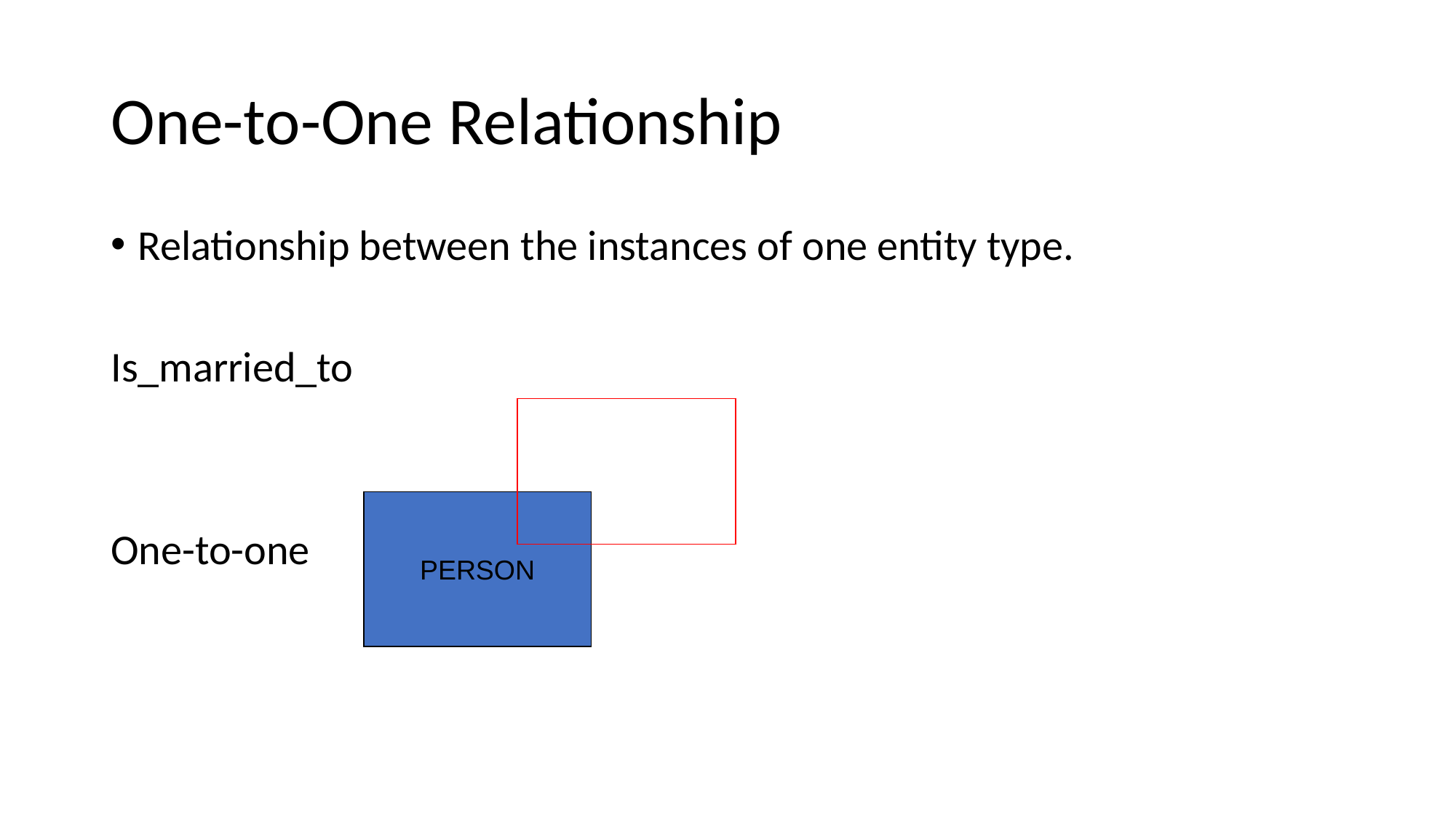

# One-to-One Relationship
Relationship between the instances of one entity type.

Is_married_to

One-to-one

PERSON